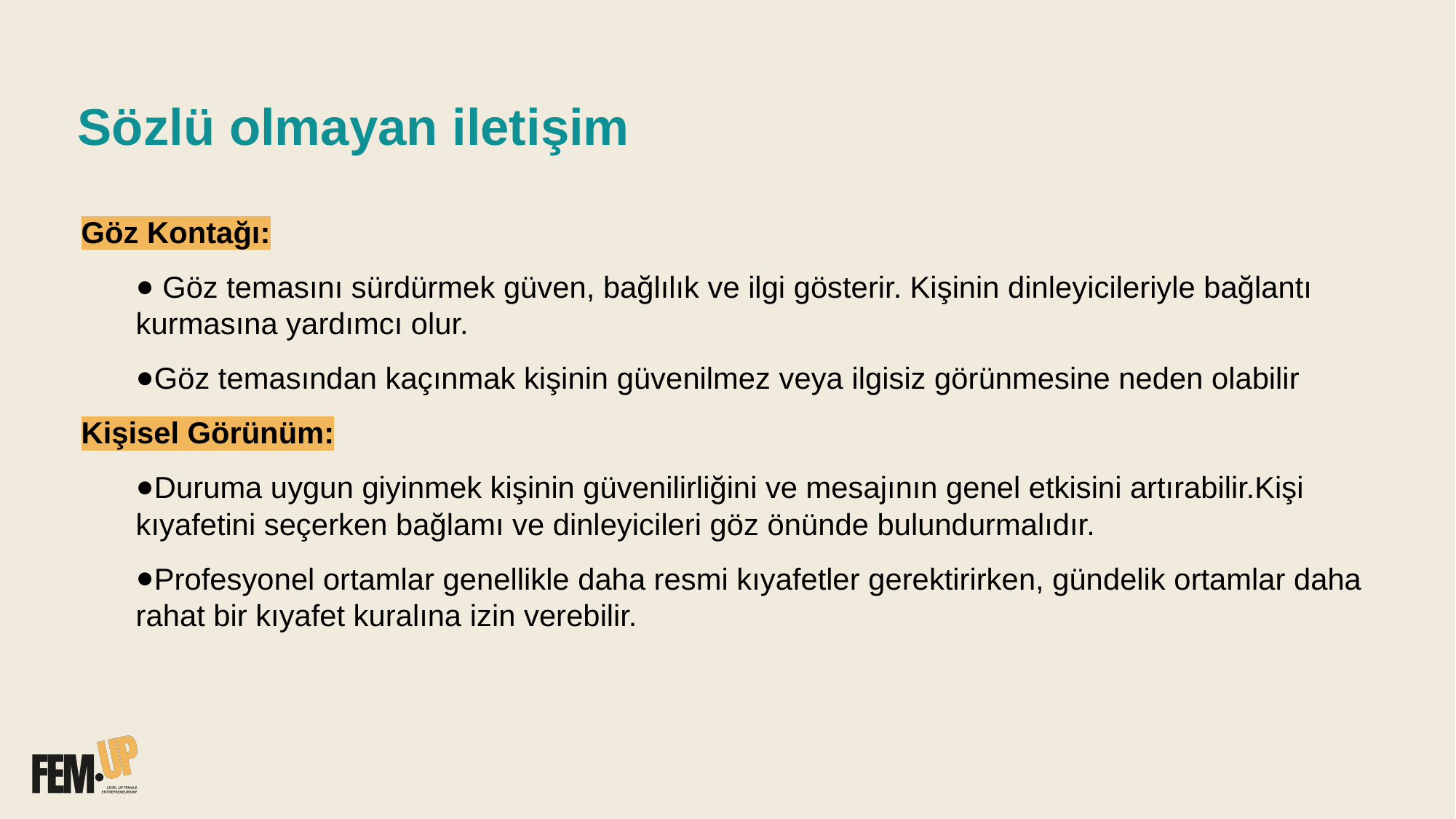

# Sözlü olmayan iletişim
Göz Kontağı:
 Göz temasını sürdürmek güven, bağlılık ve ilgi gösterir. Kişinin dinleyicileriyle bağlantı kurmasına yardımcı olur.
Göz temasından kaçınmak kişinin güvenilmez veya ilgisiz görünmesine neden olabilir
Kişisel Görünüm:
Duruma uygun giyinmek kişinin güvenilirliğini ve mesajının genel etkisini artırabilir.Kişi kıyafetini seçerken bağlamı ve dinleyicileri göz önünde bulundurmalıdır.
Profesyonel ortamlar genellikle daha resmi kıyafetler gerektirirken, gündelik ortamlar daha rahat bir kıyafet kuralına izin verebilir.